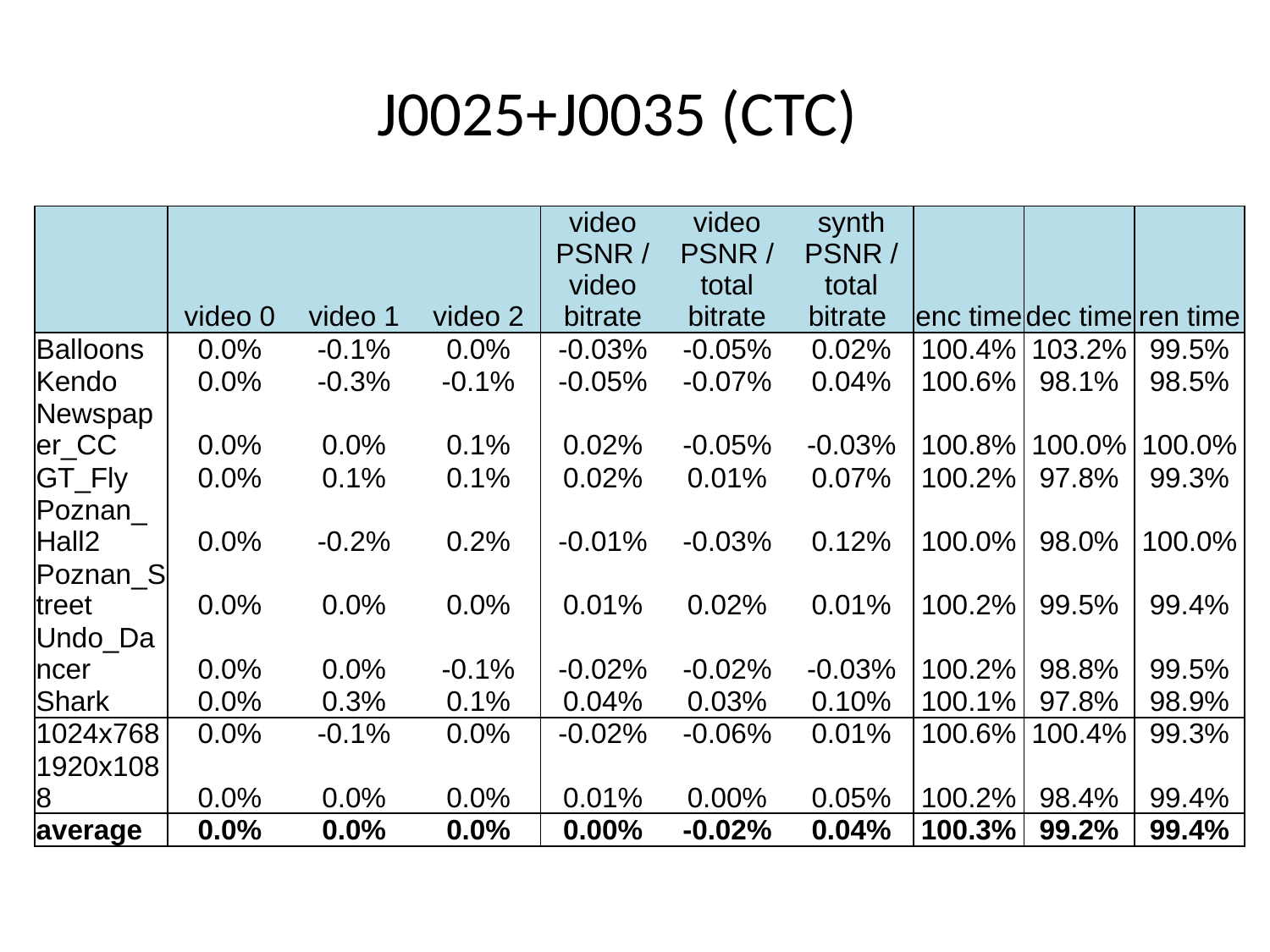

J0025+J0035 (CTC)
|  | video 0 | video 1 | video 2 | video PSNR / video bitrate | video PSNR / total bitrate | synth PSNR / total bitrate | enc time | dec time | ren time |
| --- | --- | --- | --- | --- | --- | --- | --- | --- | --- |
| Balloons | 0.0% | -0.1% | 0.0% | -0.03% | -0.05% | 0.02% | 100.4% | 103.2% | 99.5% |
| Kendo | 0.0% | -0.3% | -0.1% | -0.05% | -0.07% | 0.04% | 100.6% | 98.1% | 98.5% |
| Newspaper\_CC | 0.0% | 0.0% | 0.1% | 0.02% | -0.05% | -0.03% | 100.8% | 100.0% | 100.0% |
| GT\_Fly | 0.0% | 0.1% | 0.1% | 0.02% | 0.01% | 0.07% | 100.2% | 97.8% | 99.3% |
| Poznan\_Hall2 | 0.0% | -0.2% | 0.2% | -0.01% | -0.03% | 0.12% | 100.0% | 98.0% | 100.0% |
| Poznan\_Street | 0.0% | 0.0% | 0.0% | 0.01% | 0.02% | 0.01% | 100.2% | 99.5% | 99.4% |
| Undo\_Dancer | 0.0% | 0.0% | -0.1% | -0.02% | -0.02% | -0.03% | 100.2% | 98.8% | 99.5% |
| Shark | 0.0% | 0.3% | 0.1% | 0.04% | 0.03% | 0.10% | 100.1% | 97.8% | 98.9% |
| 1024x768 | 0.0% | -0.1% | 0.0% | -0.02% | -0.06% | 0.01% | 100.6% | 100.4% | 99.3% |
| 1920x1088 | 0.0% | 0.0% | 0.0% | 0.01% | 0.00% | 0.05% | 100.2% | 98.4% | 99.4% |
| average | 0.0% | 0.0% | 0.0% | 0.00% | -0.02% | 0.04% | 100.3% | 99.2% | 99.4% |